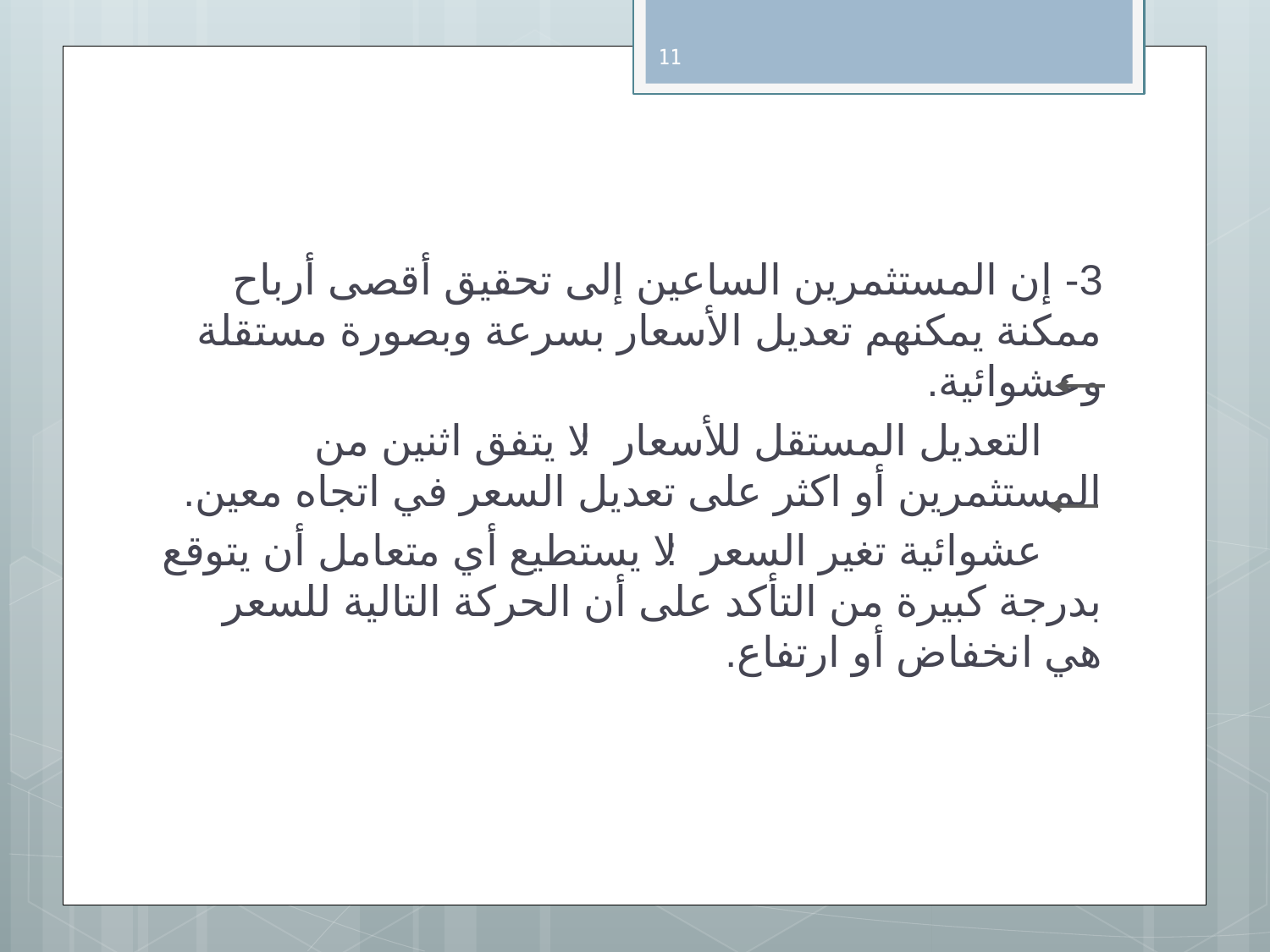

11
3- إن المستثمرين الساعين إلى تحقيق أقصى أرباح ممكنة يمكنهم تعديل الأسعار بسرعة وبصورة مستقلة وعشوائية.
     التعديل المستقل للأسعار: لا يتفق اثنين من المستثمرين أو اكثر على تعديل السعر في اتجاه معين.
     عشوائية تغير السعر: لا يستطيع أي متعامل أن يتوقع بدرجة كبيرة من التأكد على أن الحركة التالية للسعر هي انخفاض أو ارتفاع.